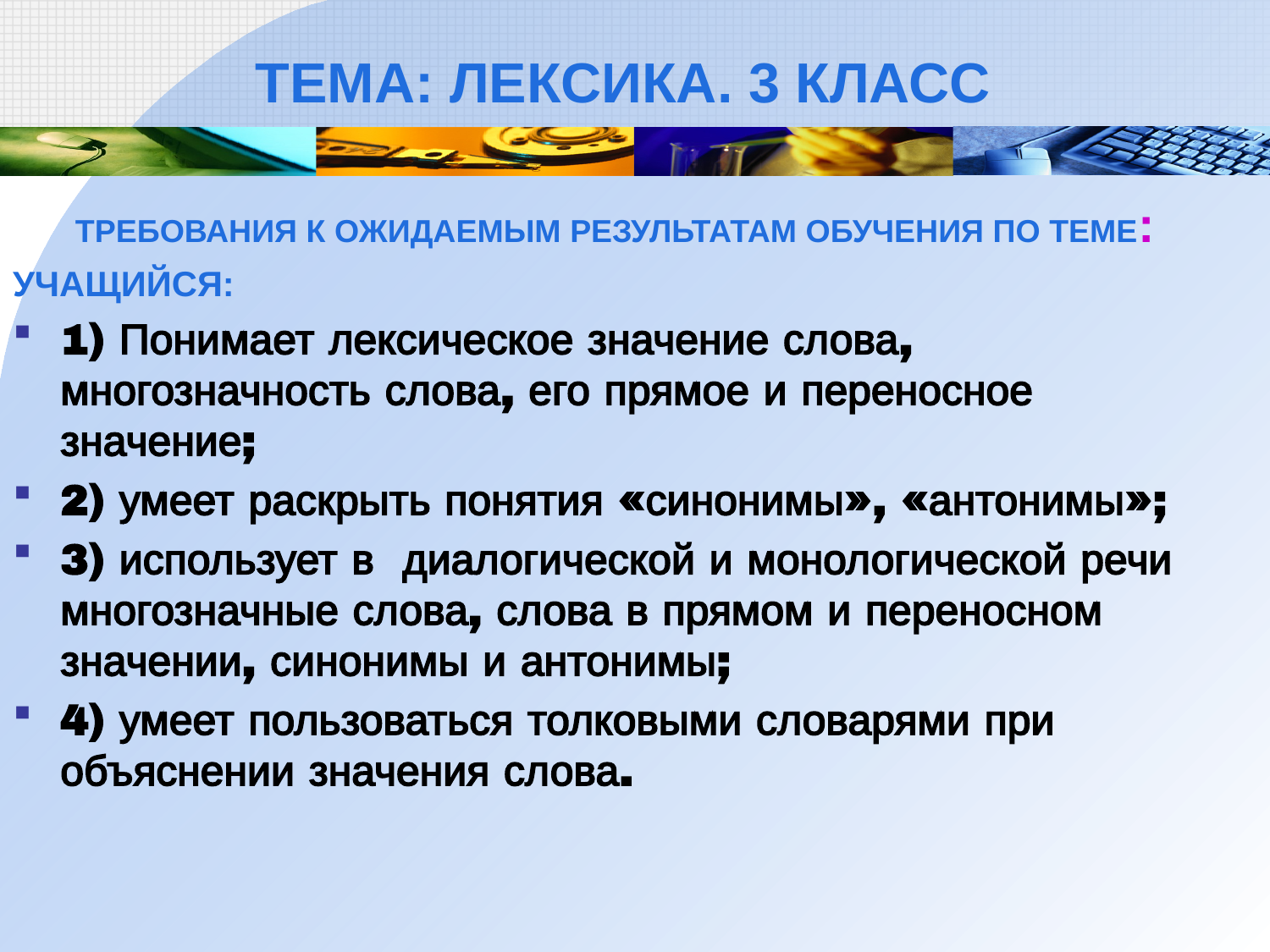

# Тема: Лексика. 3 класс
    Требования к ожидаемым результатам обучения по теме:
УЧАЩИЙСЯ:
1) Понимает лексическое значение слова, многозначность слова, его прямое и переносное значение;
2) умеет раскрыть понятия «синонимы», «антонимы»;
3) использует в  диалогической и монологической речи многозначные слова, слова в прямом и переносном значении, синонимы и антонимы;
4) умеет пользоваться толковыми словарями при объяснении значения слова.